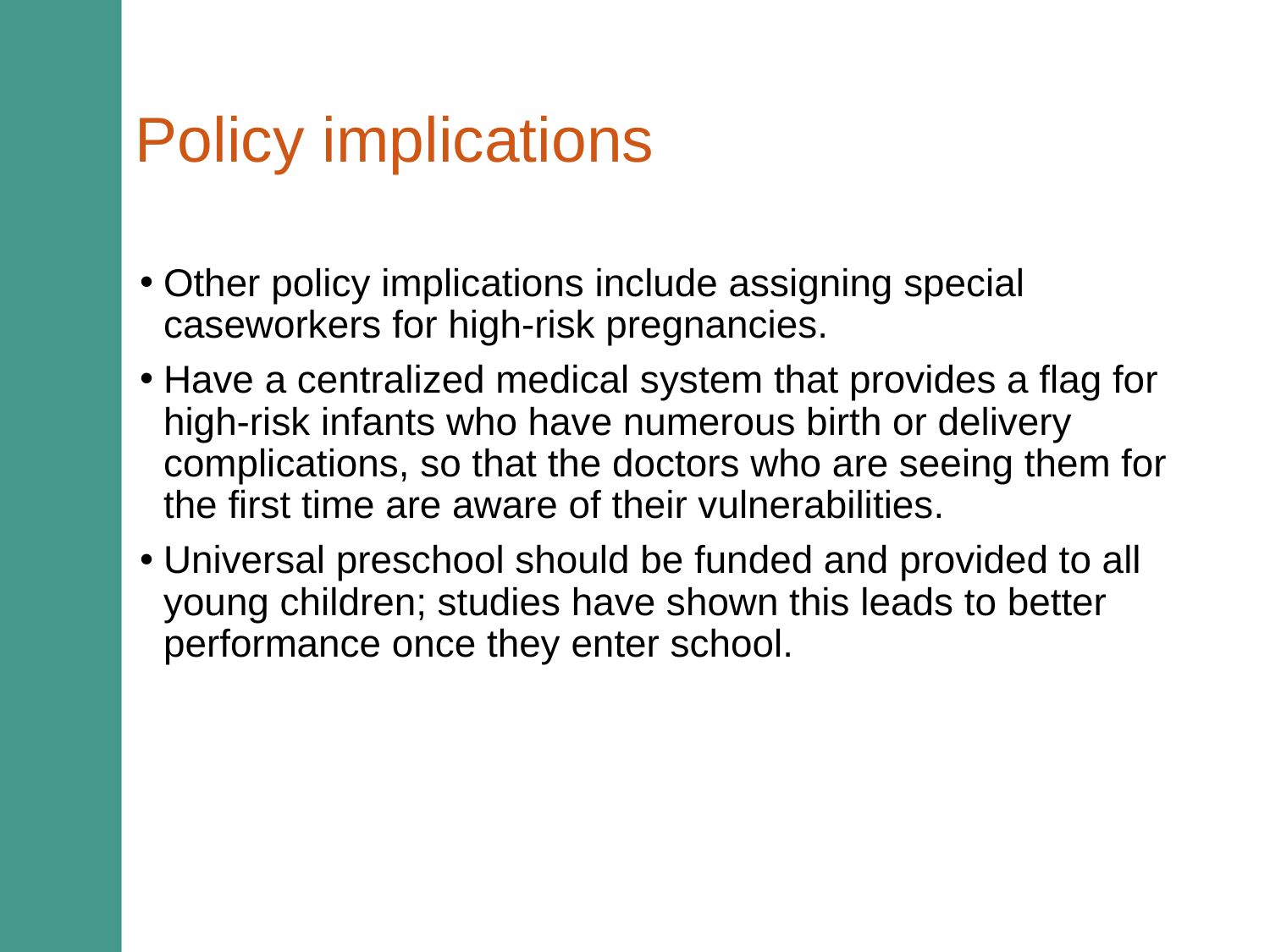

# Policy implications
Other policy implications include assigning special caseworkers for high-risk pregnancies.
Have a centralized medical system that provides a flag for high-risk infants who have numerous birth or delivery complications, so that the doctors who are seeing them for the first time are aware of their vulnerabilities.
Universal preschool should be funded and provided to all young children; studies have shown this leads to better performance once they enter school.